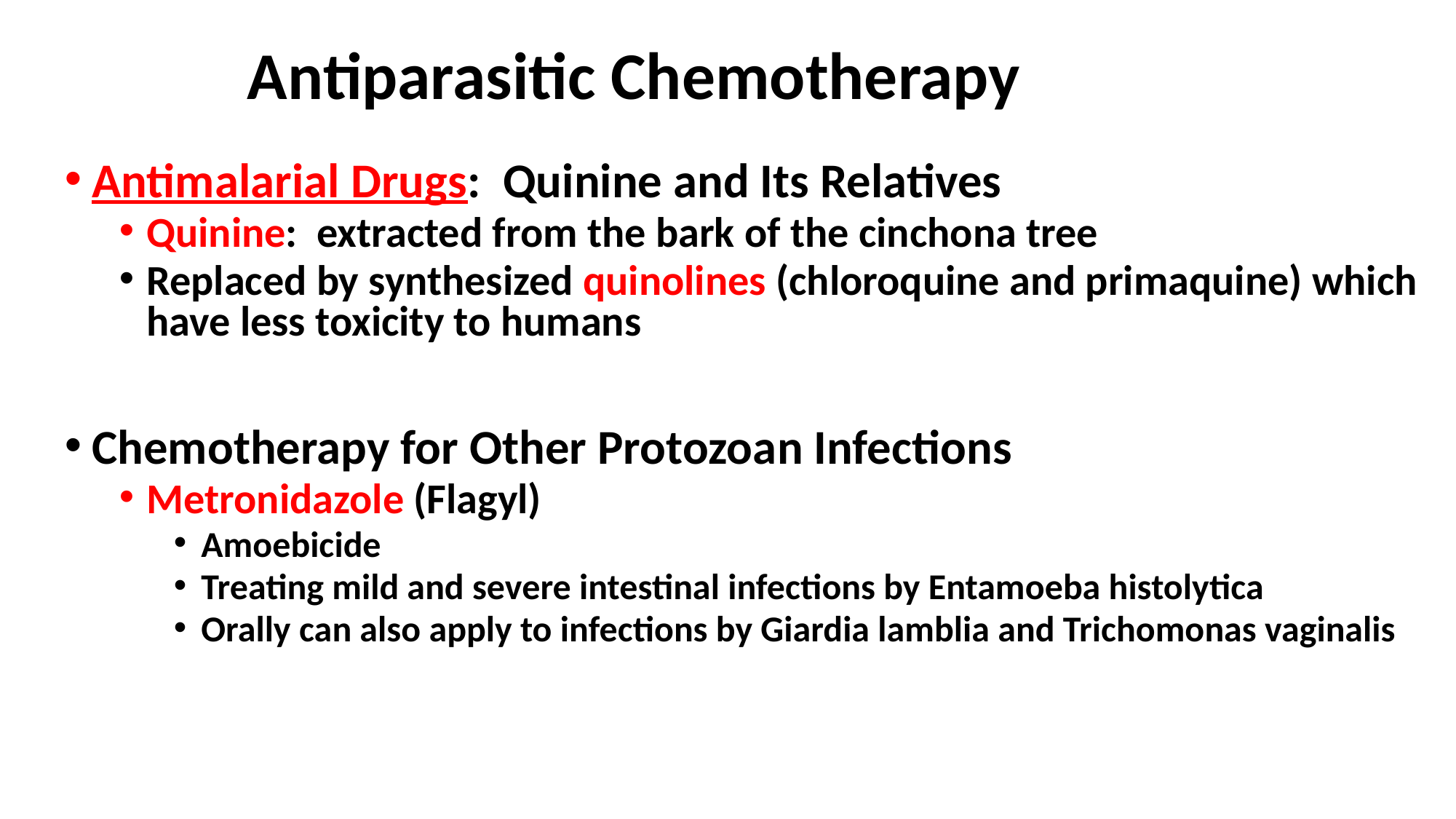

# Antiparasitic Chemotherapy
Antimalarial Drugs:  Quinine and Its Relatives
Quinine:  extracted from the bark of the cinchona tree
Replaced by synthesized quinolines (chloroquine and primaquine) which have less toxicity to humans

Chemotherapy for Other Protozoan Infections
Metronidazole (Flagyl)
Amoebicide
Treating mild and severe intestinal infections by Entamoeba histolytica
Orally can also apply to infections by Giardia lamblia and Trichomonas vaginalis